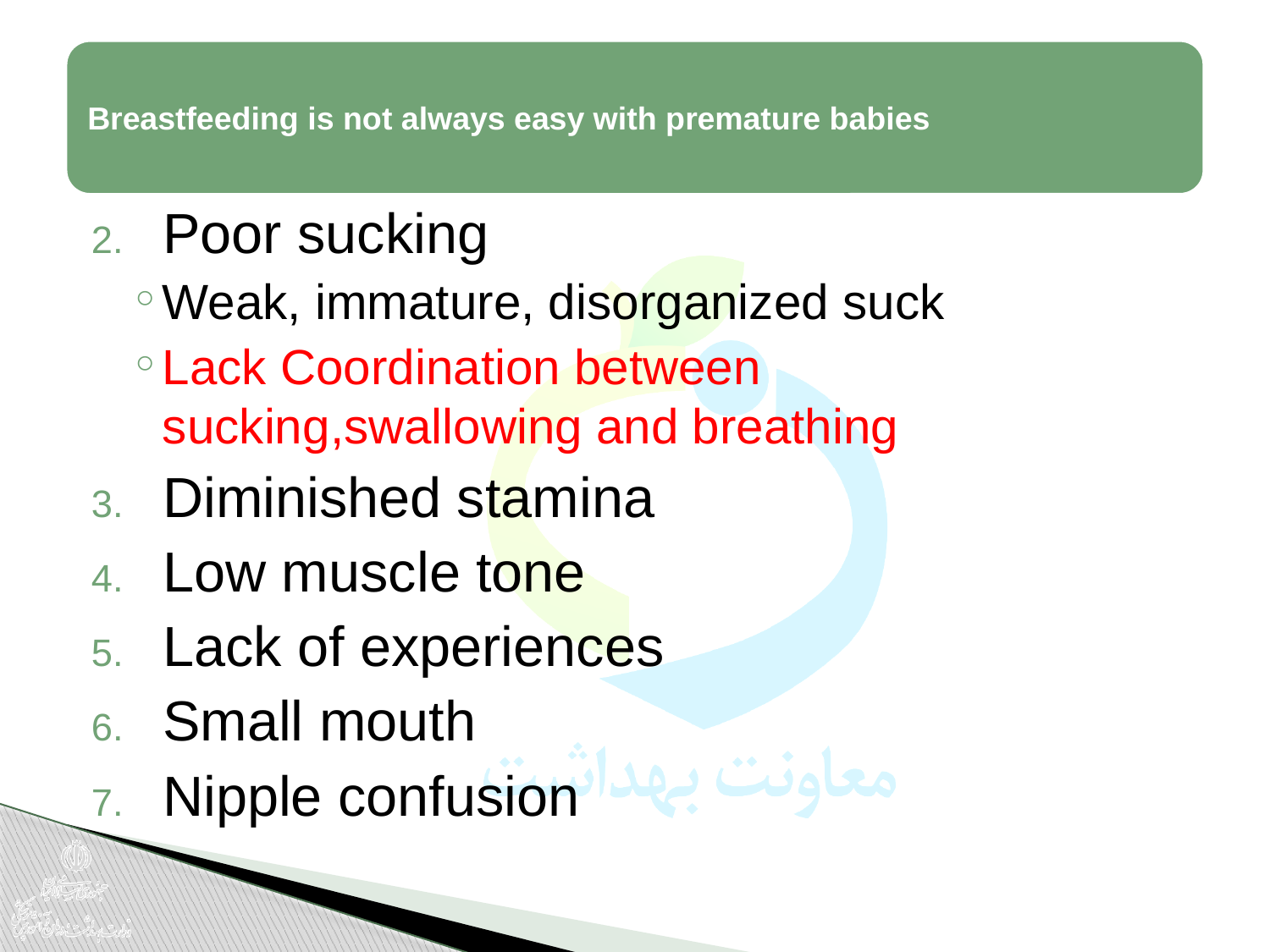

Breastfeeding is not always easy with premature babies
Poor sucking
Weak, immature, disorganized suck
Lack Coordination between  sucking,swallowing and breathing
Diminished stamina
Low muscle tone
Lack of experiences
Small mouth
Nipple confusion